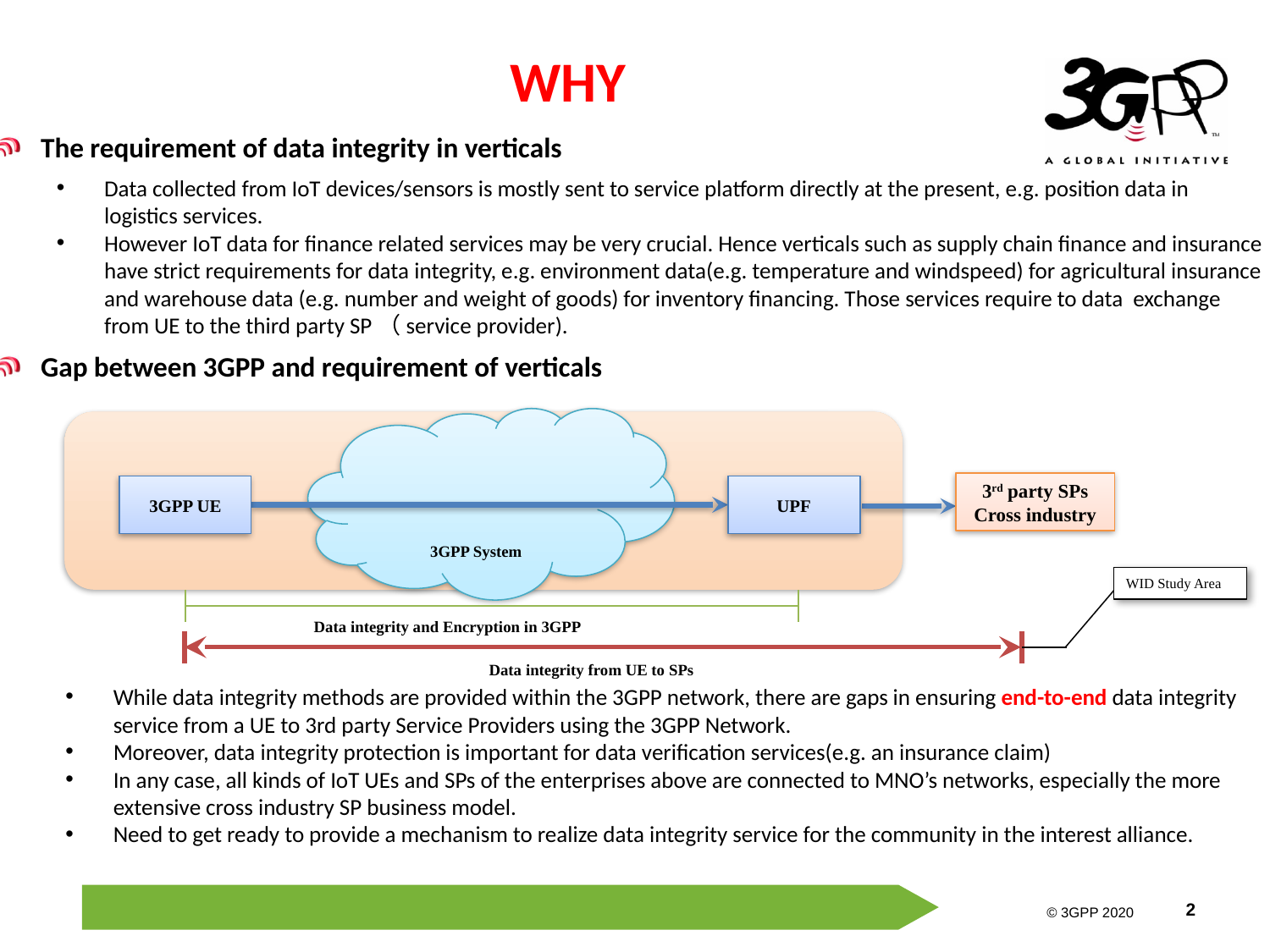

# WHY
The requirement of data integrity in verticals
Data collected from IoT devices/sensors is mostly sent to service platform directly at the present, e.g. position data in logistics services.
However IoT data for finance related services may be very crucial. Hence verticals such as supply chain finance and insurance have strict requirements for data integrity, e.g. environment data(e.g. temperature and windspeed) for agricultural insurance and warehouse data (e.g. number and weight of goods) for inventory financing. Those services require to data  exchange from UE to the third party SP（service provider).
Gap between 3GPP and requirement of verticals

3rd party SPs
Cross industry
3GPP UE
UPF
3GPP System
WID Study Area
Data integrity and Encryption in 3GPP
Data integrity from UE to SPs
While data integrity methods are provided within the 3GPP network, there are gaps in ensuring end-to-end data integrity service from a UE to 3rd party Service Providers using the 3GPP Network.
Moreover, data integrity protection is important for data verification services(e.g. an insurance claim)
In any case, all kinds of IoT UEs and SPs of the enterprises above are connected to MNO’s networks, especially the more extensive cross industry SP business model.
Need to get ready to provide a mechanism to realize data integrity service for the community in the interest alliance.